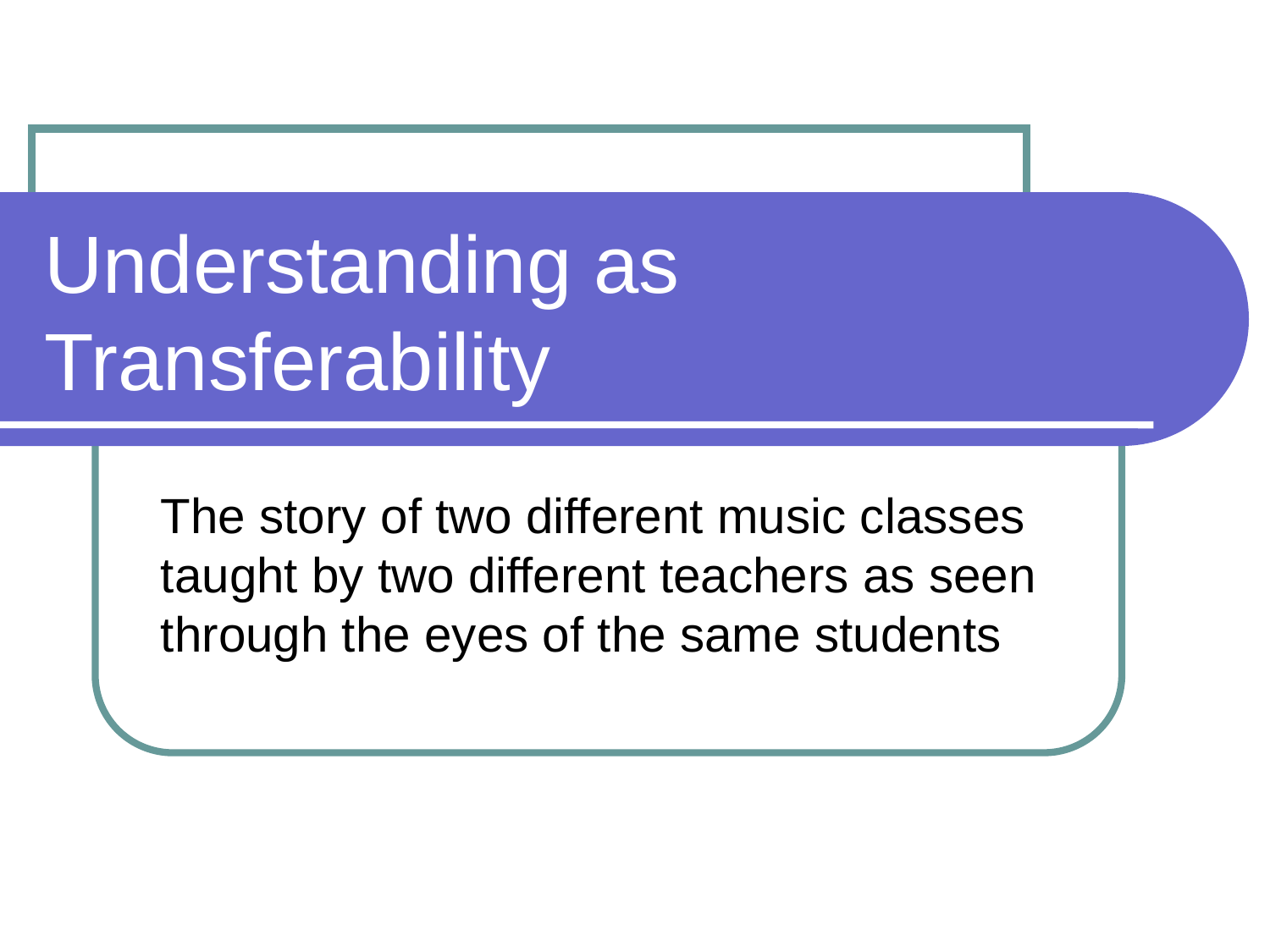

# Understanding as Transferability
The story of two different music classes taught by two different teachers as seen through the eyes of the same students